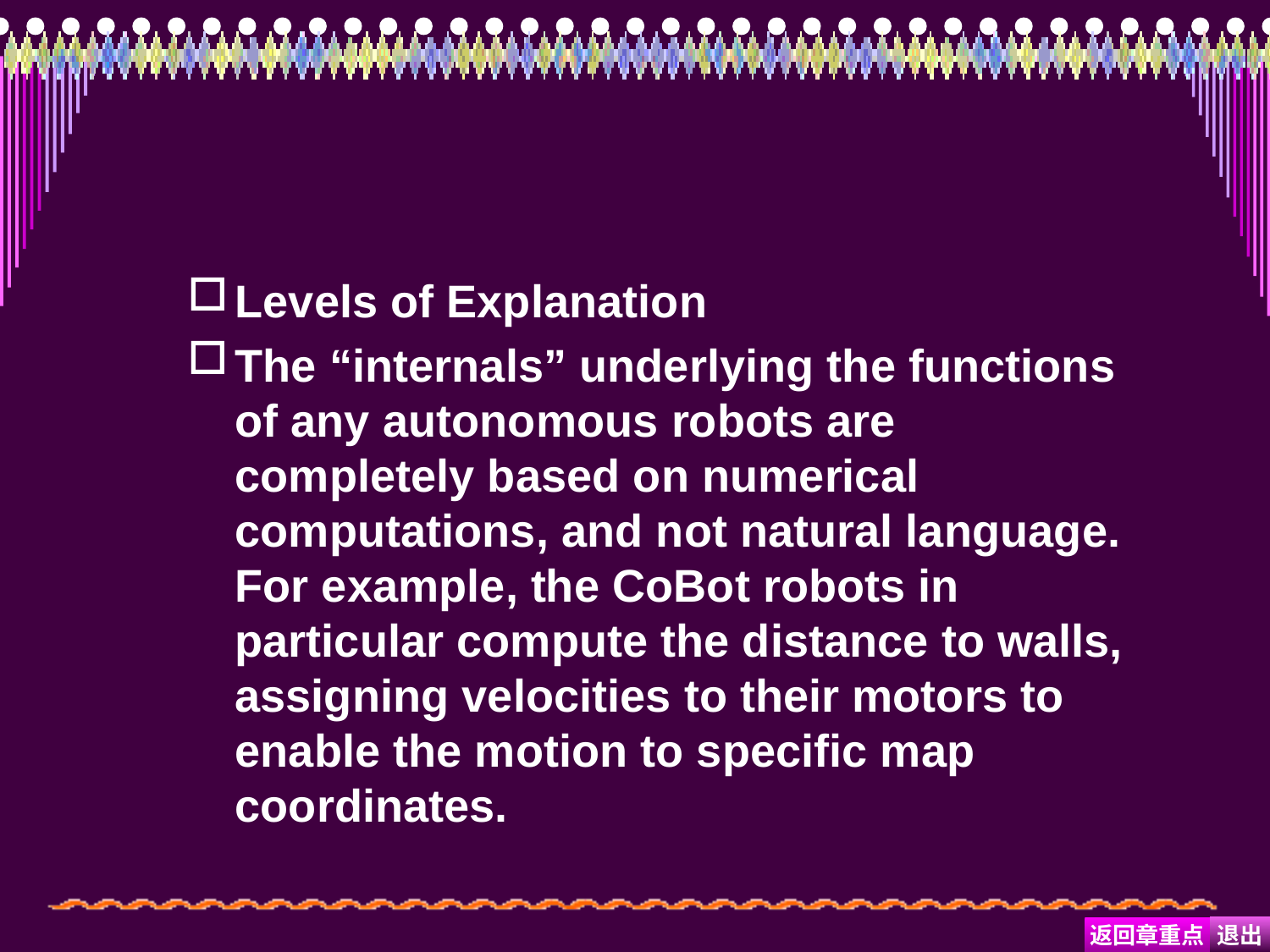

#
Levels of Explanation
The “internals” underlying the functions of any autonomous robots are completely based on numerical computations, and not natural language. For example, the CoBot robots in particular compute the distance to walls, assigning velocities to their motors to enable the motion to specific map coordinates.